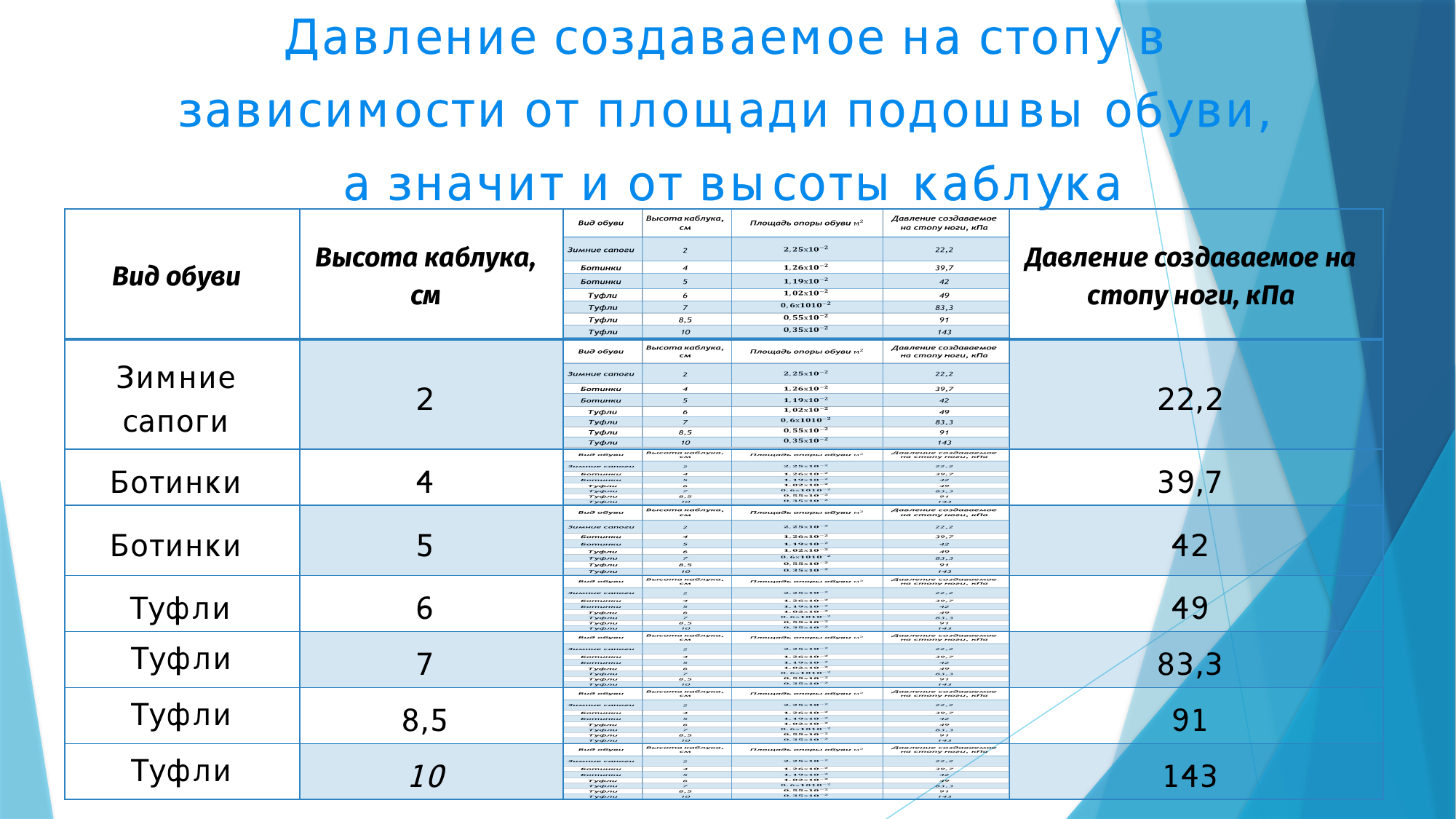

Давление создаваемое на стопу в
зависимости от площади подошвы обуви,
 а значит и от высоты каблука
| Вид обуви | Высота каблука, см |  | Давление создаваемое на стопу ноги, кПа |
| --- | --- | --- | --- |
| Зимние сапоги | 2 |  | 22,2 |
| Ботинки | 4 |  | 39,7 |
| Ботинки | 5 |  | 42 |
| Туфли | 6 |  | 49 |
| Туфли | 7 |  | 83,3 |
| Туфли | 8,5 |  | 91 |
| Туфли | 10 |  | 143 |